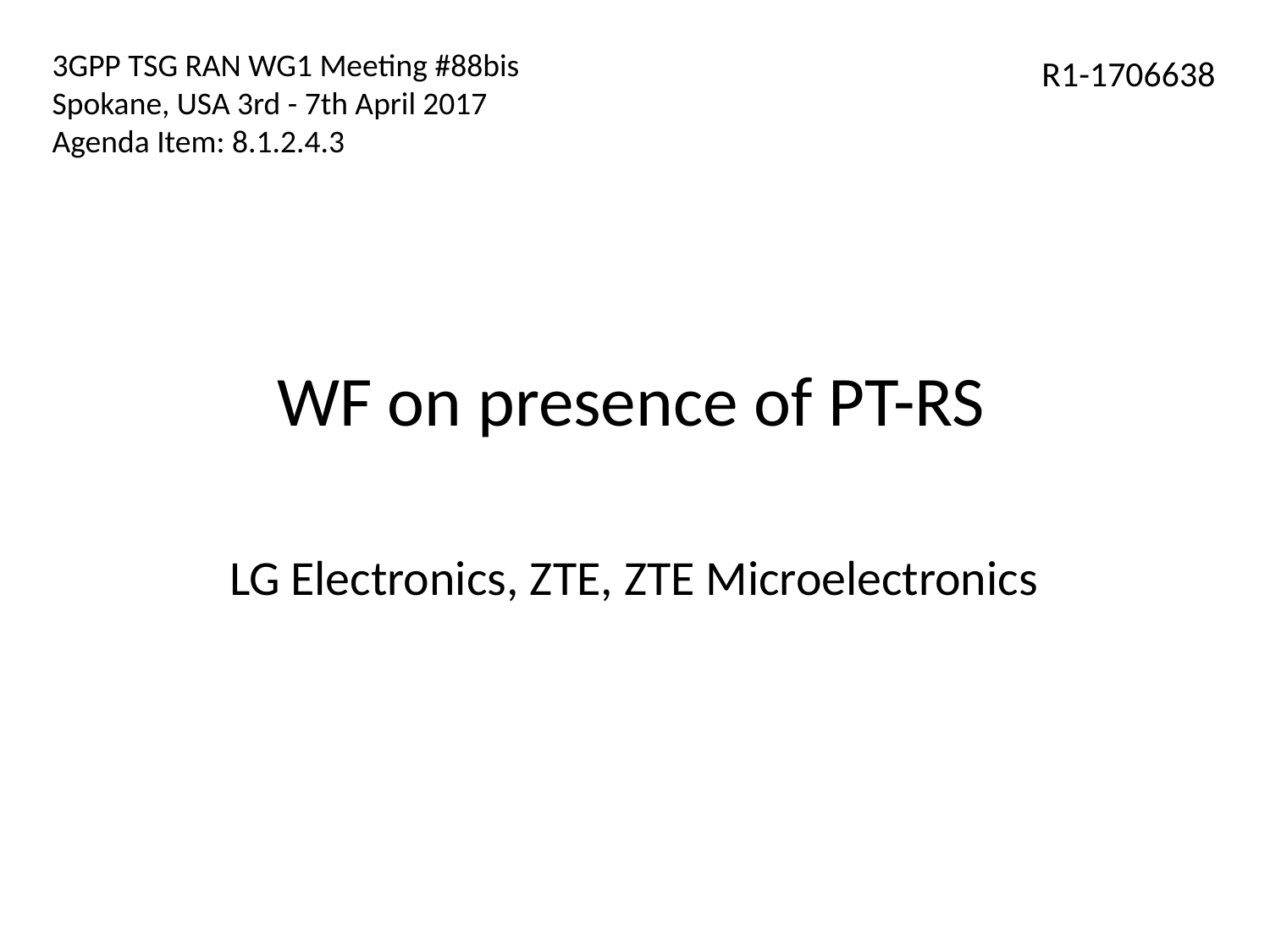

3GPP TSG RAN WG1 Meeting #88bis
Spokane, USA 3rd - 7th April 2017
Agenda Item: 8.1.2.4.3
R1-1706638
#
WF on presence of PT-RS
LG Electronics, ZTE, ZTE Microelectronics